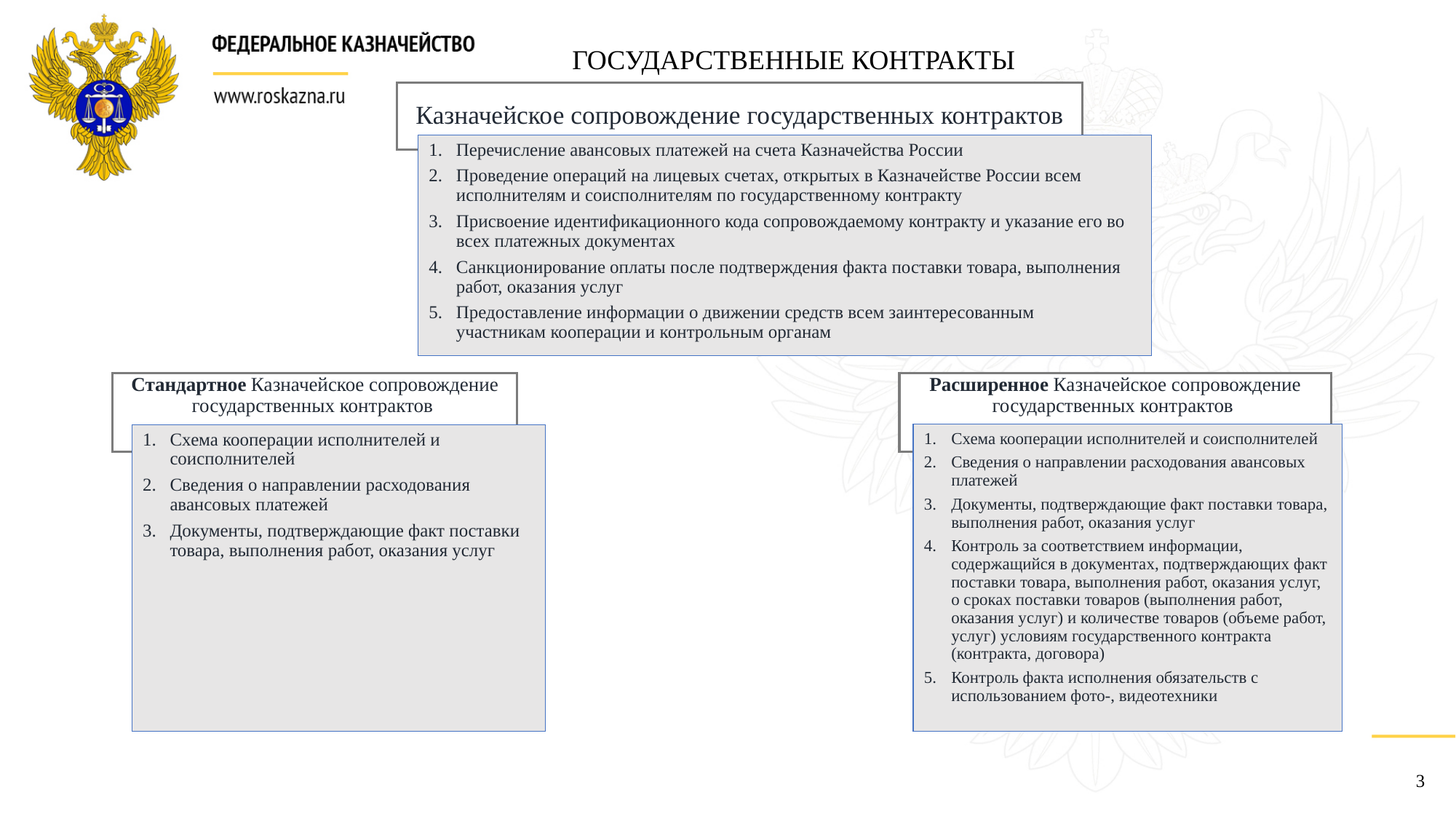

ГОСУДАРСТВЕННЫЕ КОНТРАКТЫ

Казначейское сопровождение государственных контрактов
Перечисление авансовых платежей на счета Казначейства России
Проведение операций на лицевых счетах, открытых в Казначействе России всем исполнителям и соисполнителям по государственному контракту
Присвоение идентификационного кода сопровождаемому контракту и указание его во всех платежных документах
Санкционирование оплаты после подтверждения факта поставки товара, выполнения работ, оказания услуг
Предоставление информации о движении средств всем заинтересованным участникам кооперации и контрольным органам

Стандартное Казначейское сопровождение государственных контрактов
Расширенное Казначейское сопровождение государственных контрактов

Схема кооперации исполнителей и соисполнителей
Сведения о направлении расходования авансовых платежей
Документы, подтверждающие факт поставки товара, выполнения работ, оказания услуг
Схема кооперации исполнителей и соисполнителей
Сведения о направлении расходования авансовых платежей
Документы, подтверждающие факт поставки товара, выполнения работ, оказания услуг
Контроль за соответствием информации, содержащийся в документах, подтверждающих факт поставки товара, выполнения работ, оказания услуг, о сроках поставки товаров (выполнения работ, оказания услуг) и количестве товаров (объеме работ, услуг) условиям государственного контракта (контракта, договора)
Контроль факта исполнения обязательств с использованием фото-, видеотехники
3